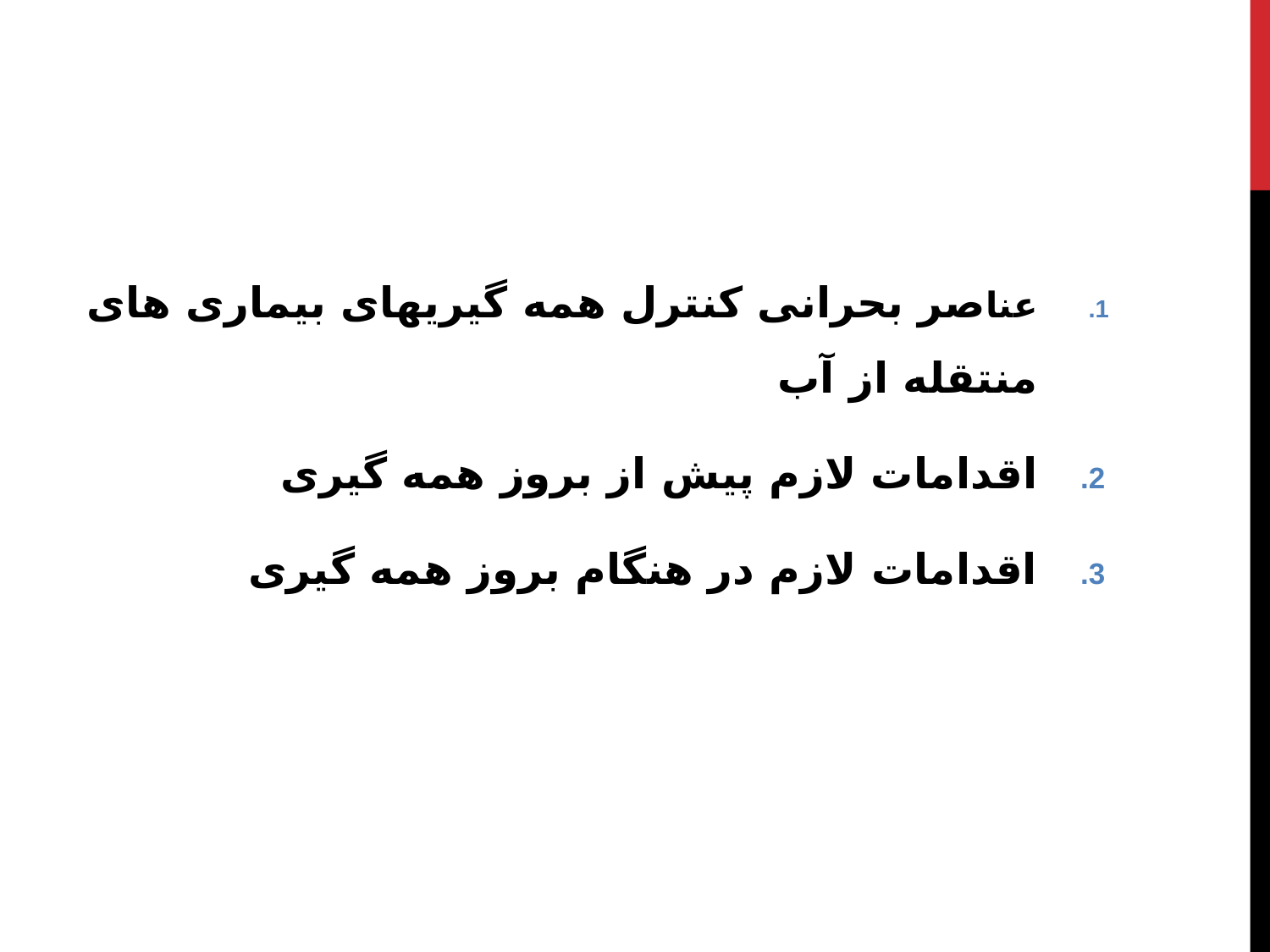

عناصر بحرانی کنترل همه گیریهای بیماری های منتقله از آب
اقدامات لازم پیش از بروز همه گیری
اقدامات لازم در هنگام بروز همه گیری